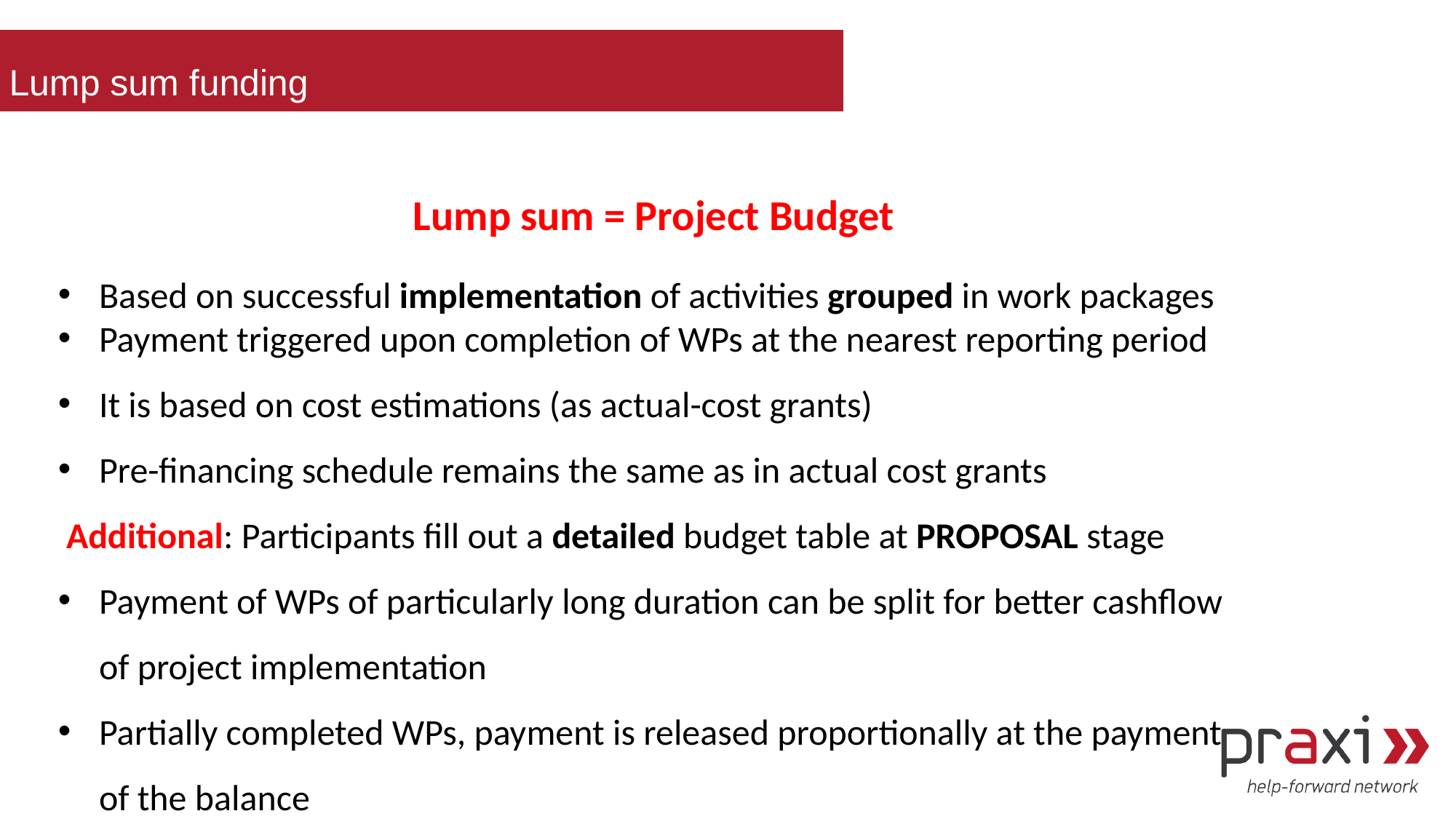

Lump sum funding
Lump sum = Project Budget

Based on successful implementation of activities grouped in work packages
Payment triggered upon completion of WPs at the nearest reporting period
It is based on cost estimations (as actual-cost grants)
Pre-financing schedule remains the same as in actual cost grants
 Additional: Participants fill out a detailed budget table at PROPOSAL stage
Payment of WPs of particularly long duration can be split for better cashflow of project implementation
Partially completed WPs, payment is released proportionally at the payment of the balance